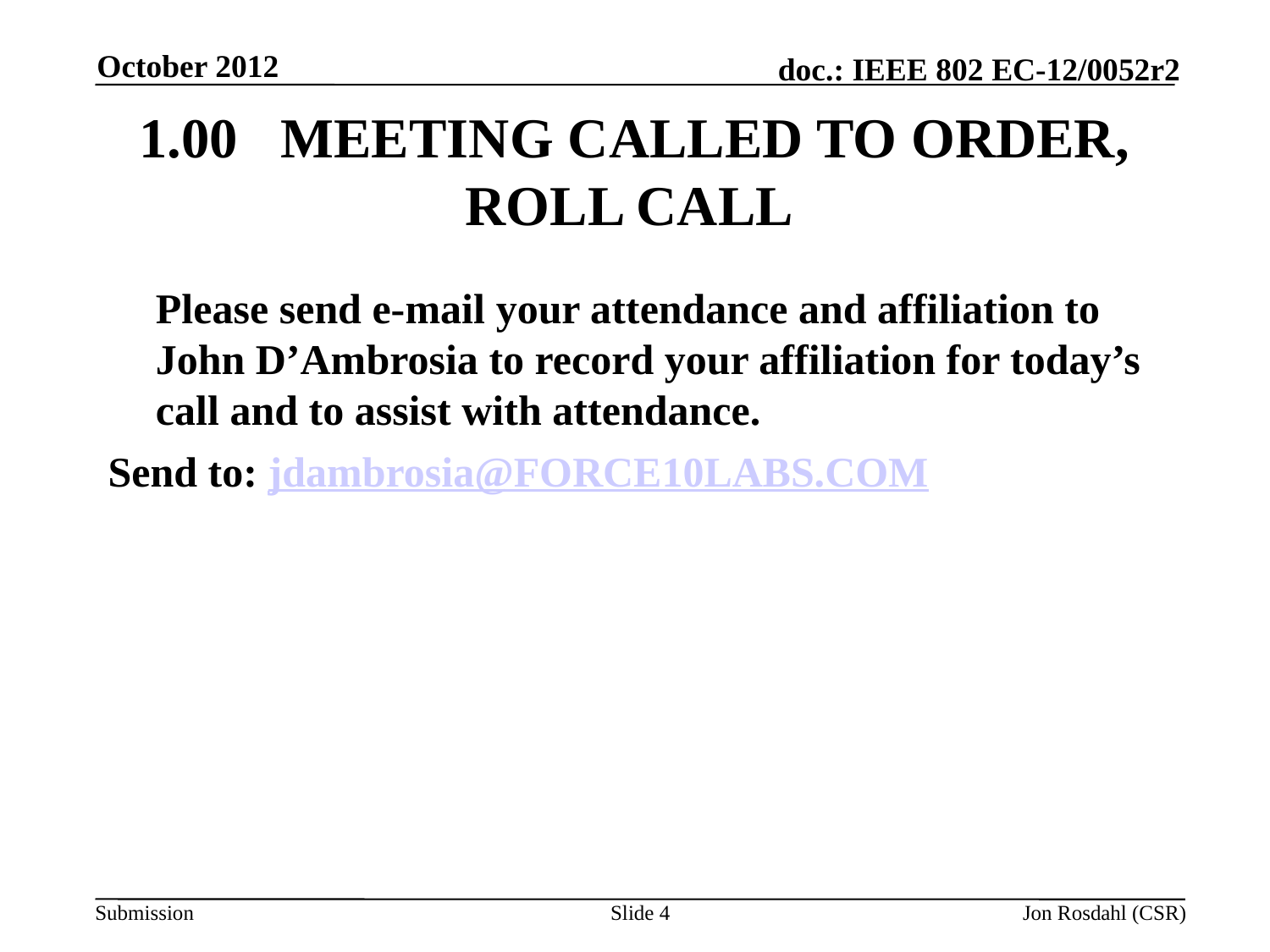

October 2012
# 1.00   MEETING CALLED TO ORDER, ROLL CALL
	Please send e-mail your attendance and affiliation to John D’Ambrosia to record your affiliation for today’s call and to assist with attendance.
Send to: jdambrosia@FORCE10LABS.COM

Slide 4
Jon Rosdahl (CSR)